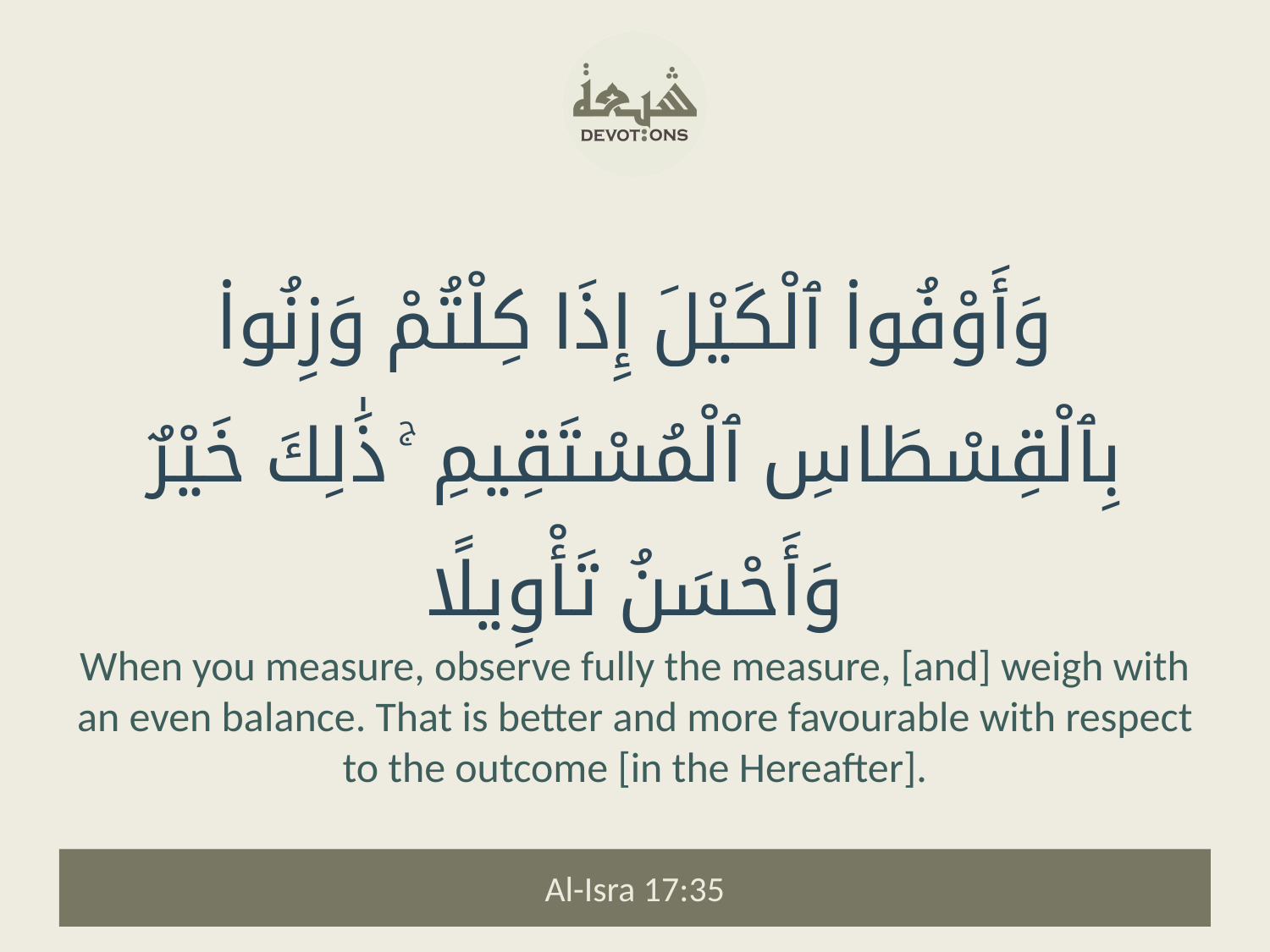

وَأَوْفُوا۟ ٱلْكَيْلَ إِذَا كِلْتُمْ وَزِنُوا۟ بِٱلْقِسْطَاسِ ٱلْمُسْتَقِيمِ ۚ ذَٰلِكَ خَيْرٌ وَأَحْسَنُ تَأْوِيلًا
When you measure, observe fully the measure, [and] weigh with an even balance. That is better and more favourable with respect to the outcome [in the Hereafter].
Al-Isra 17:35